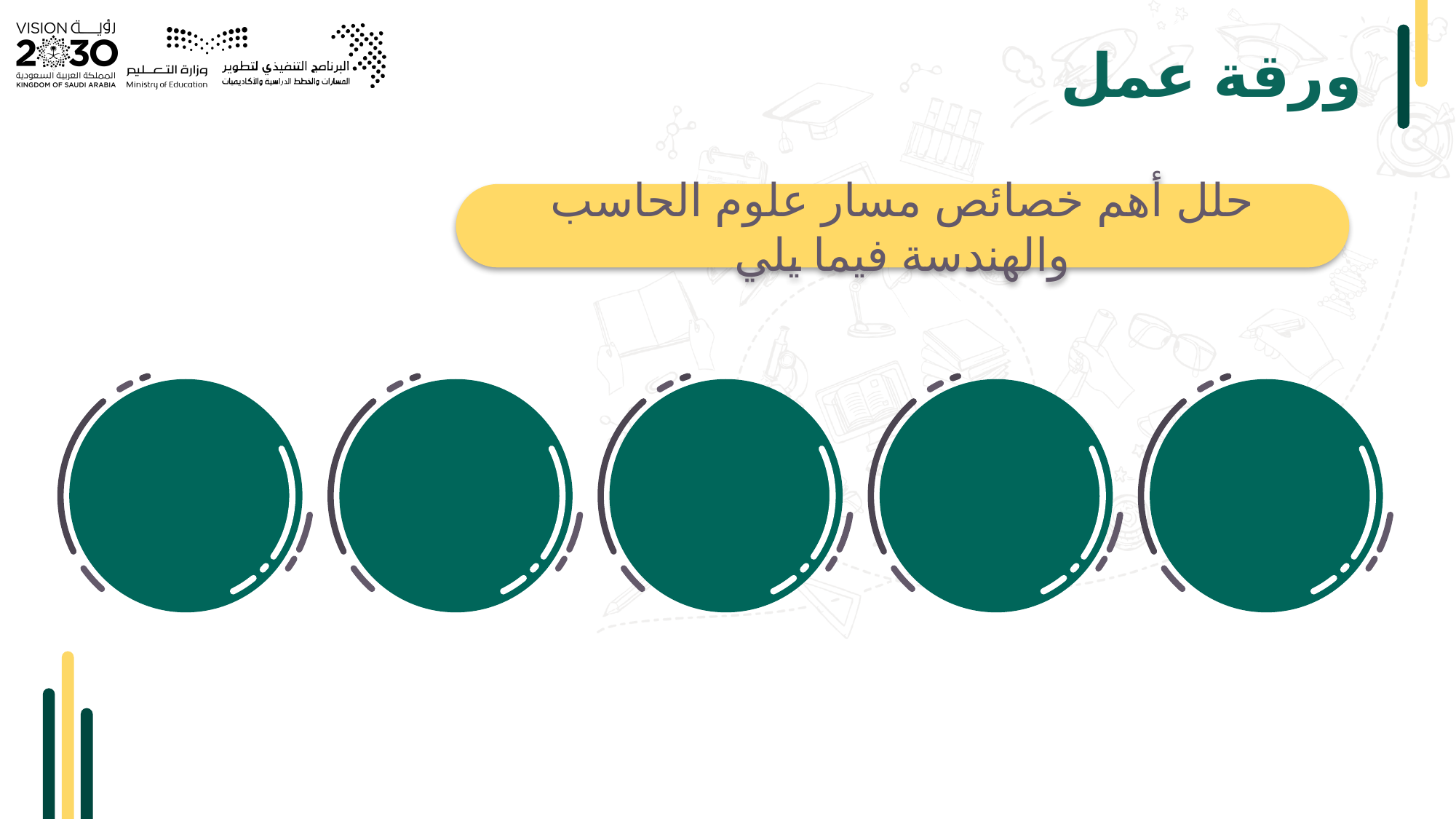

# ورقة عمل

حلل أهم خصائص مسار علوم الحاسب والهندسة فيما يلي